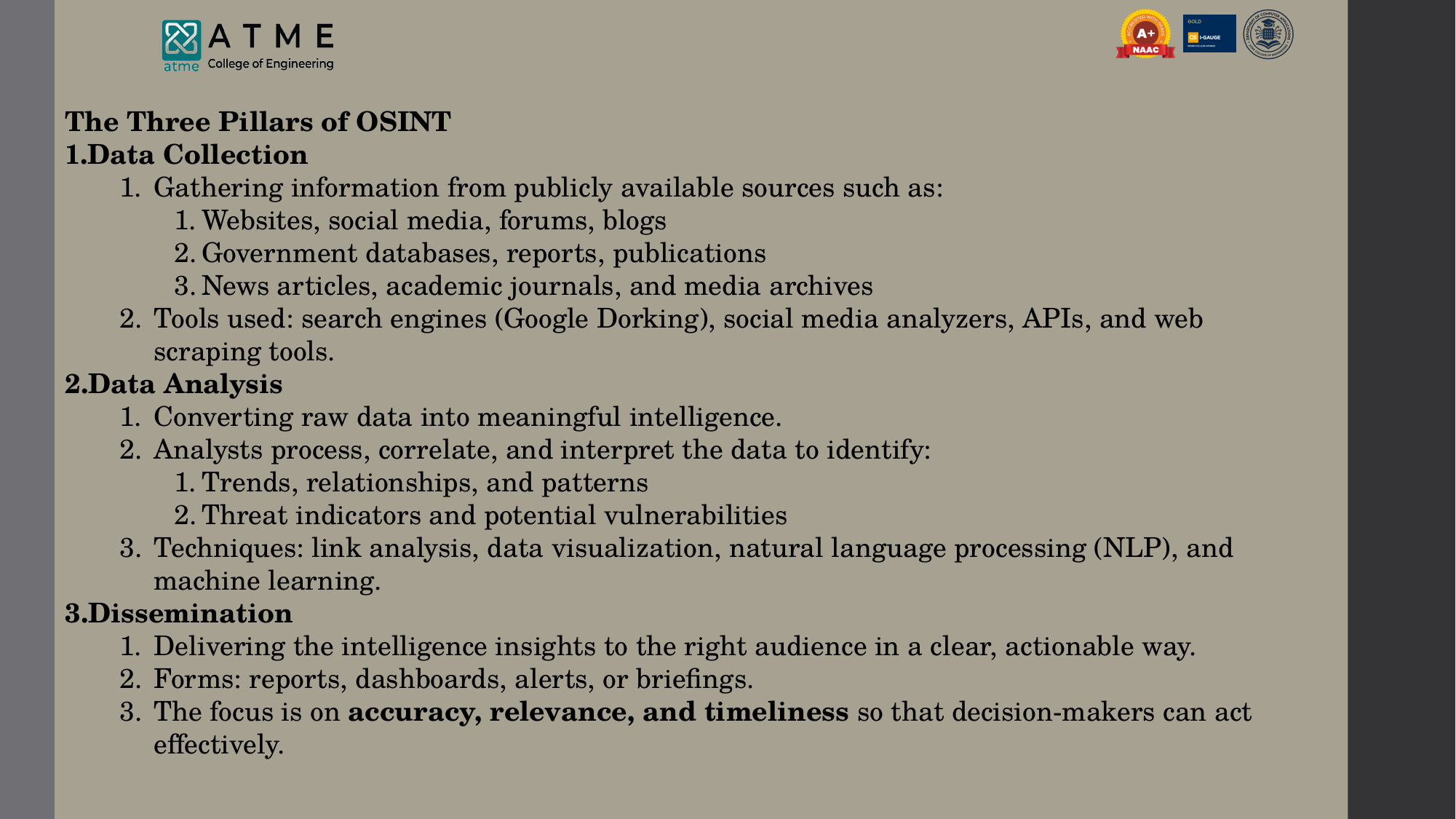

The Three Pillars of OSINT
Data Collection
Gathering information from publicly available sources such as:
Websites, social media, forums, blogs
Government databases, reports, publications
News articles, academic journals, and media archives
Tools used: search engines (Google Dorking), social media analyzers, APIs, and web scraping tools.
Data Analysis
Converting raw data into meaningful intelligence.
Analysts process, correlate, and interpret the data to identify:
Trends, relationships, and patterns
Threat indicators and potential vulnerabilities
Techniques: link analysis, data visualization, natural language processing (NLP), and machine learning.
Dissemination
Delivering the intelligence insights to the right audience in a clear, actionable way.
Forms: reports, dashboards, alerts, or briefings.
The focus is on accuracy, relevance, and timeliness so that decision-makers can act effectively.